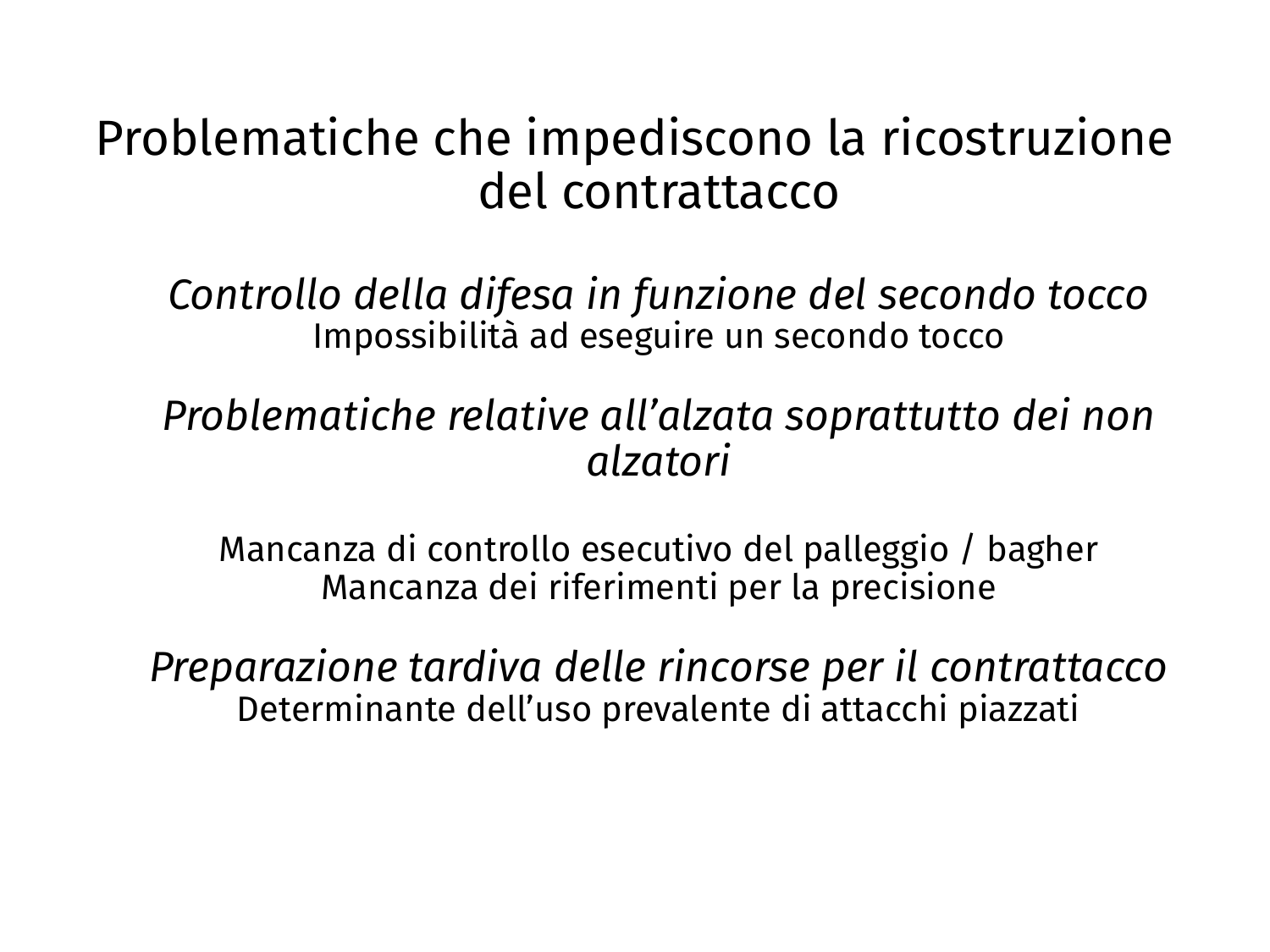

# Problematiche che impediscono la ricostruzione del contrattacco Controllo della difesa in funzione del secondo tocco Impossibilità ad eseguire un secondo tocco Problematiche relative all’alzata soprattutto dei non alzatori Mancanza di controllo esecutivo del palleggio / bagher Mancanza dei riferimenti per la precisione Preparazione tardiva delle rincorse per il contrattacco Determinante dell’uso prevalente di attacchi piazzati